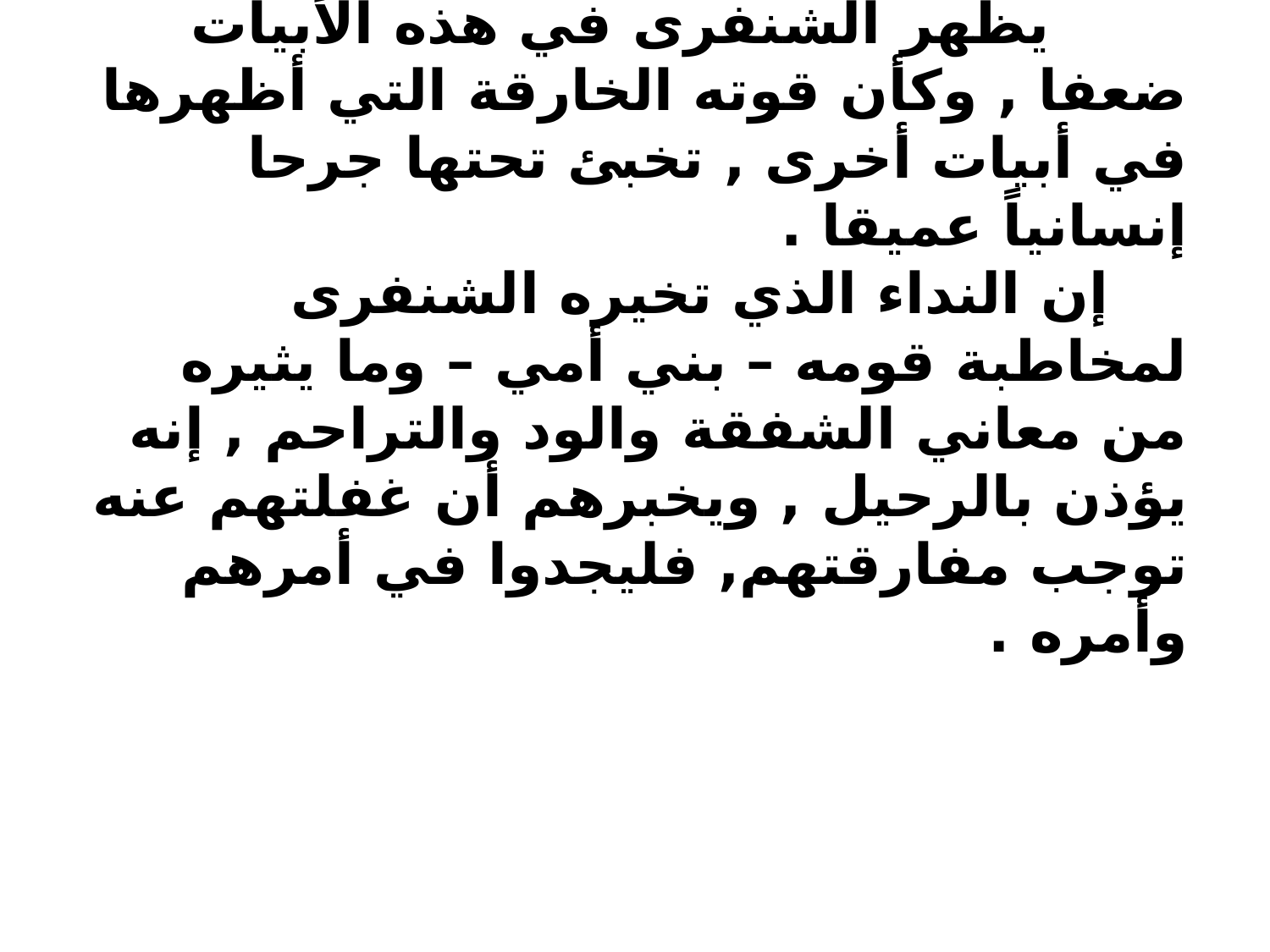

يظهر الشنفرى في هذه الأبيات ضعفا , وكأن قوته الخارقة التي أظهرها في أبيات أخرى , تخبئ تحتها جرحا إنسانياً عميقا .
    إن النداء الذي تخيره الشنفرى لمخاطبة قومه – بني أمي – وما يثيره من معاني الشفقة والود والتراحم , إنه يؤذن بالرحيل , ويخبرهم أن غفلتهم عنه توجب مفارقتهم, فليجدوا في أمرهم وأمره .